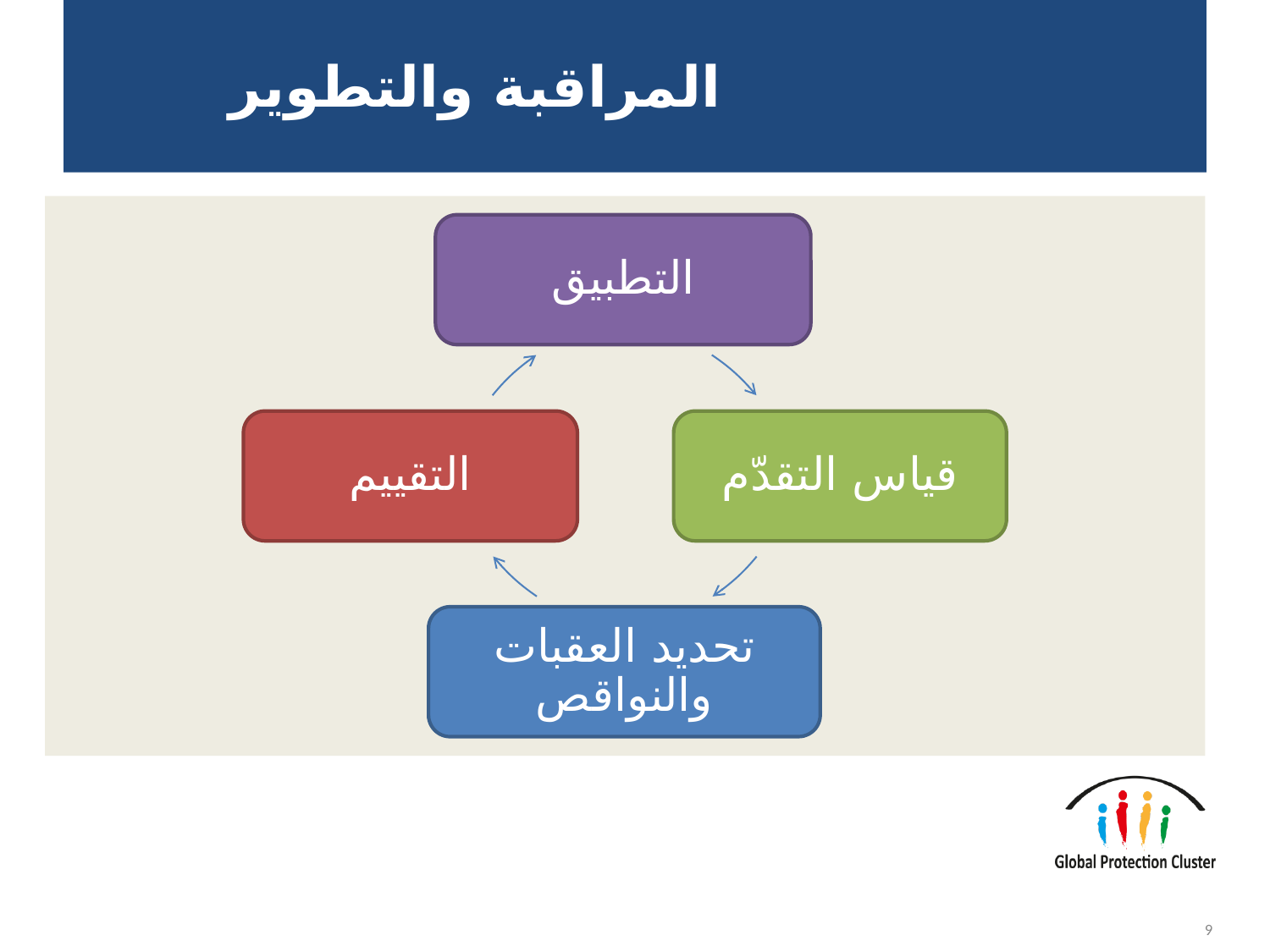

# المراقبة والتطوير
التطبيق
قياس التقدّم
تحديد العقبات والنواقص
التقييم